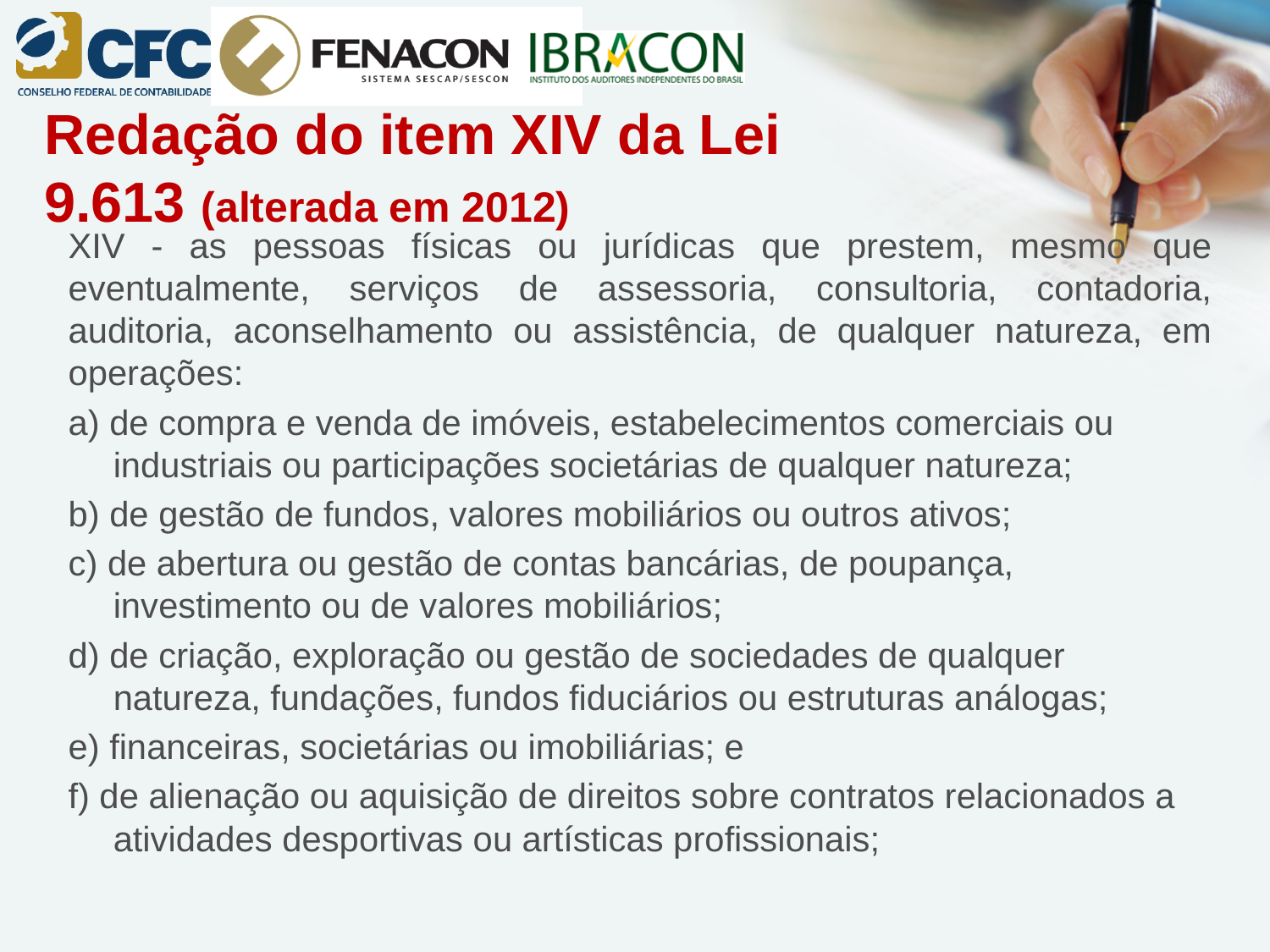

# Redação do item XIV da Lei 9.613 (alterada em 2012)
XIV - as pessoas físicas ou jurídicas que prestem, mesmo que eventualmente, serviços de assessoria, consultoria, contadoria, auditoria, aconselhamento ou assistência, de qualquer natureza, em operações:
a) de compra e venda de imóveis, estabelecimentos comerciais ou industriais ou participações societárias de qualquer natureza;
b) de gestão de fundos, valores mobiliários ou outros ativos;
c) de abertura ou gestão de contas bancárias, de poupança, investimento ou de valores mobiliários;
d) de criação, exploração ou gestão de sociedades de qualquer natureza, fundações, fundos fiduciários ou estruturas análogas;
e) financeiras, societárias ou imobiliárias; e
f) de alienação ou aquisição de direitos sobre contratos relacionados a atividades desportivas ou artísticas profissionais;